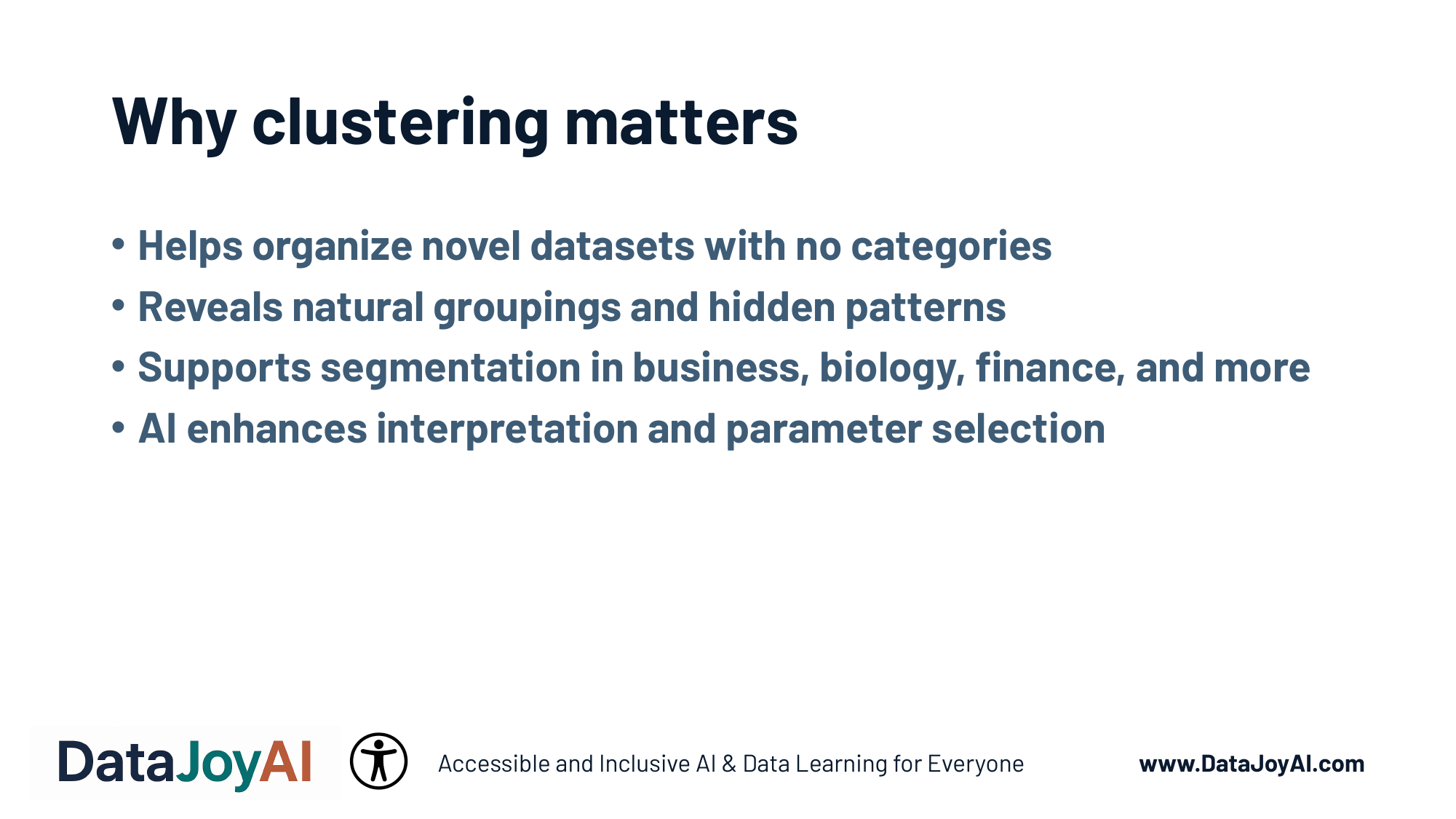

# Why clustering matters
Helps organize novel datasets with no categories
Reveals natural groupings and hidden patterns
Supports segmentation in business, biology, finance, and more
AI enhances interpretation and parameter selection